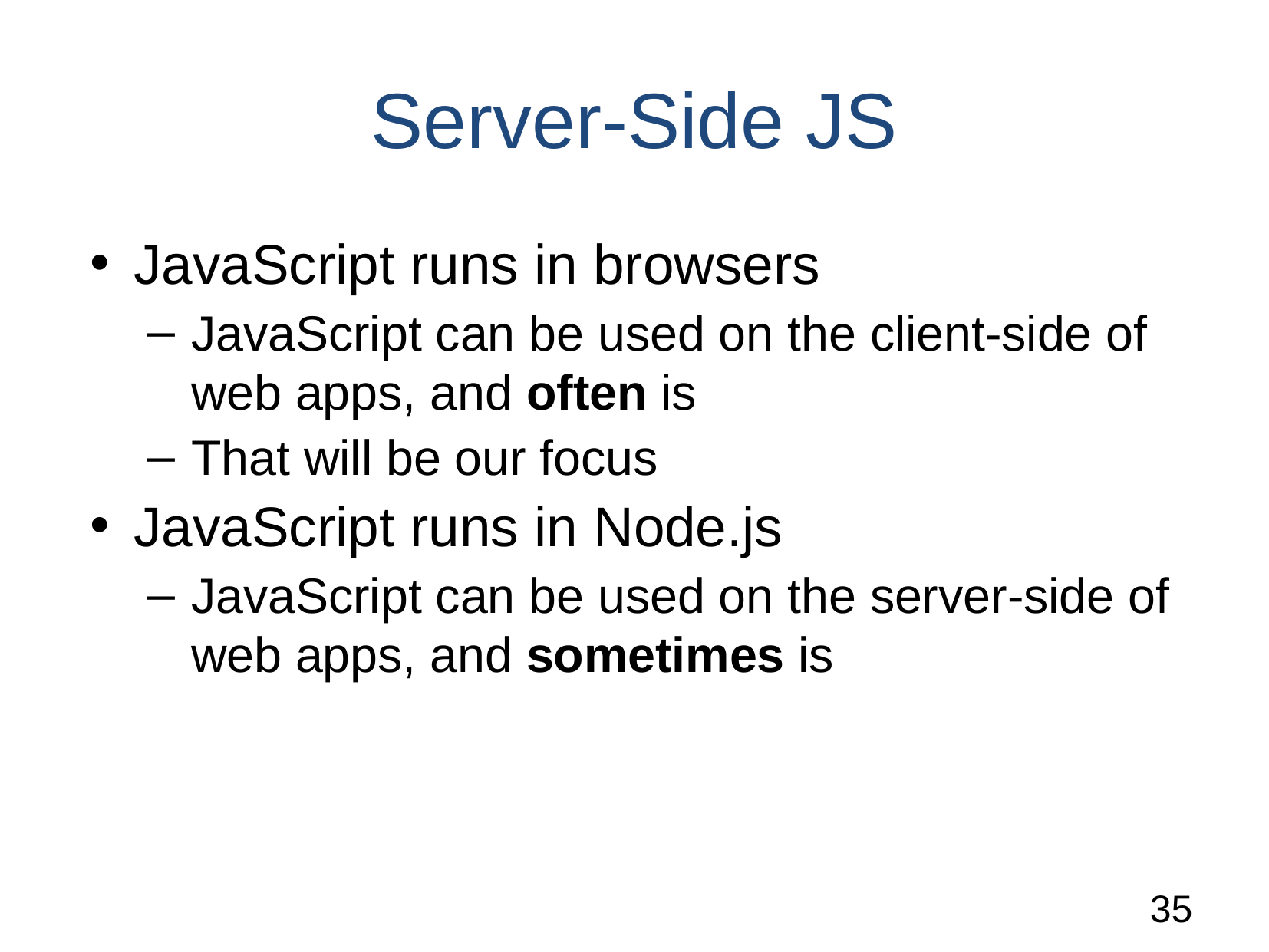

# Server-Side JS
JavaScript runs in browsers
JavaScript can be used on the client-side of web apps, and often is
That will be our focus
JavaScript runs in Node.js
JavaScript can be used on the server-side of web apps, and sometimes is

35